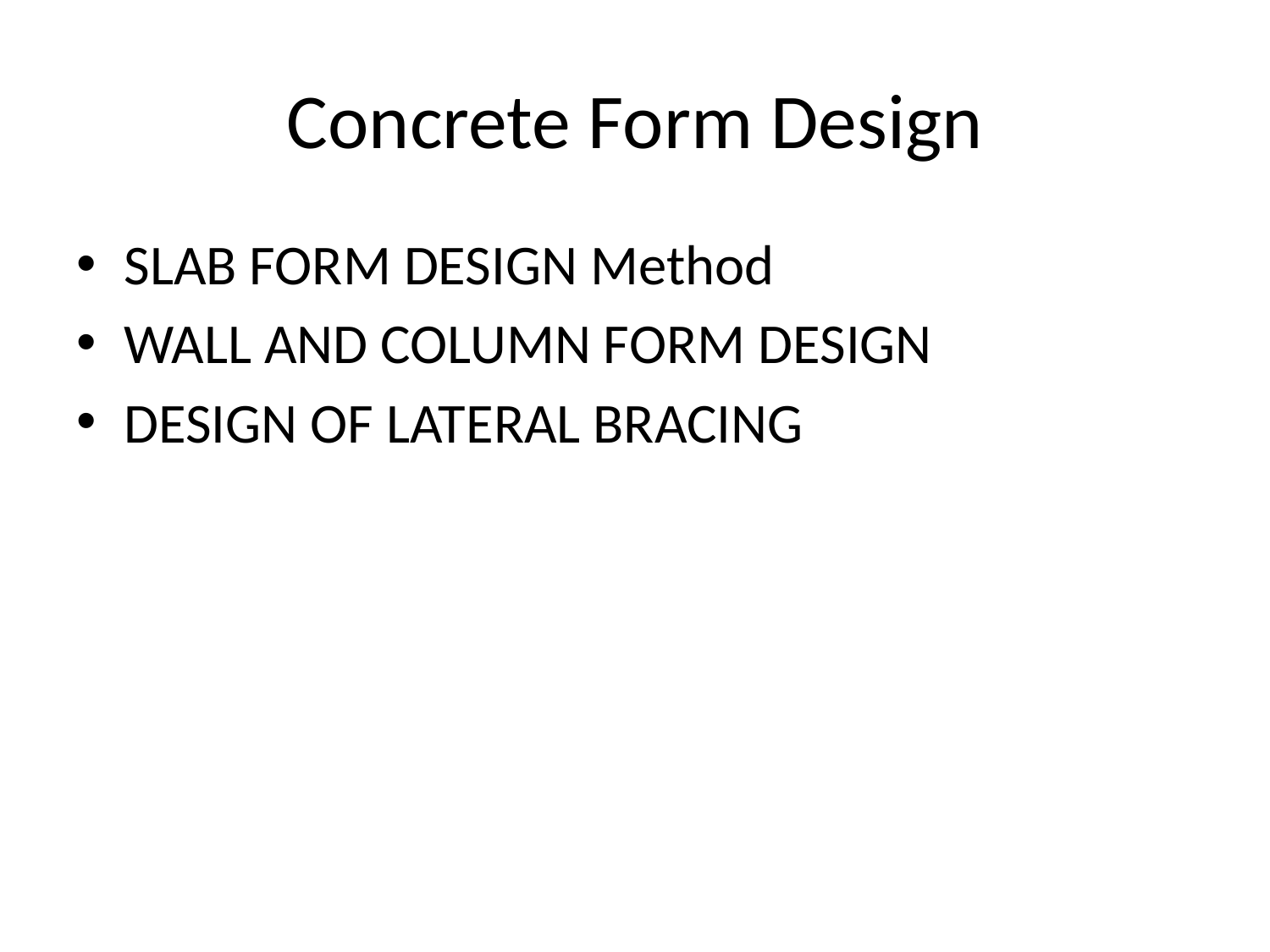

# Concrete Form Design
SLAB FORM DESIGN Method
WALL AND COLUMN FORM DESIGN
DESIGN OF LATERAL BRACING